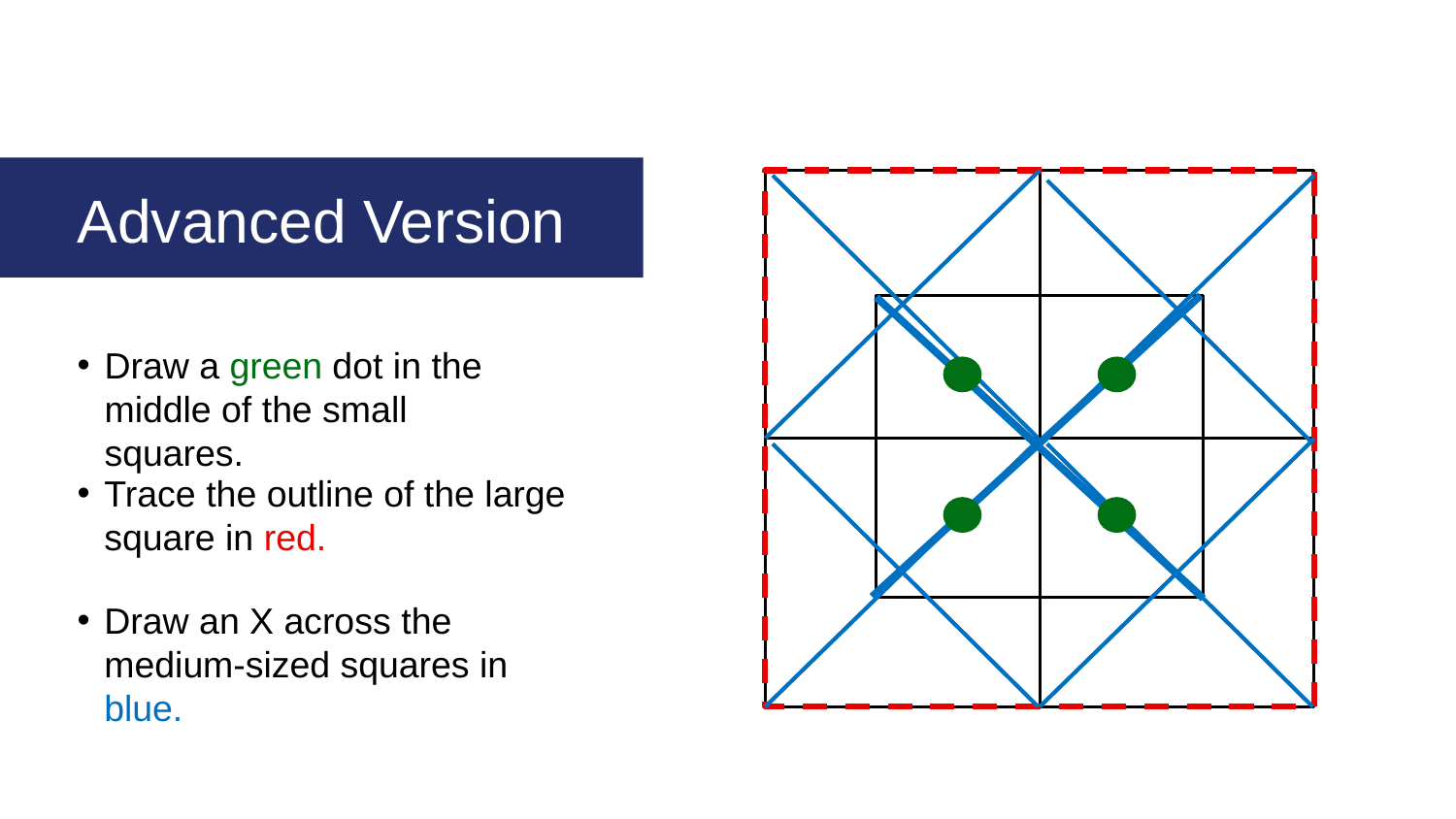

Advanced Version

Draw a green dot in the middle of the small squares.

Trace the outline of the large square in red.

Draw an X across the medium-sized squares in blue.